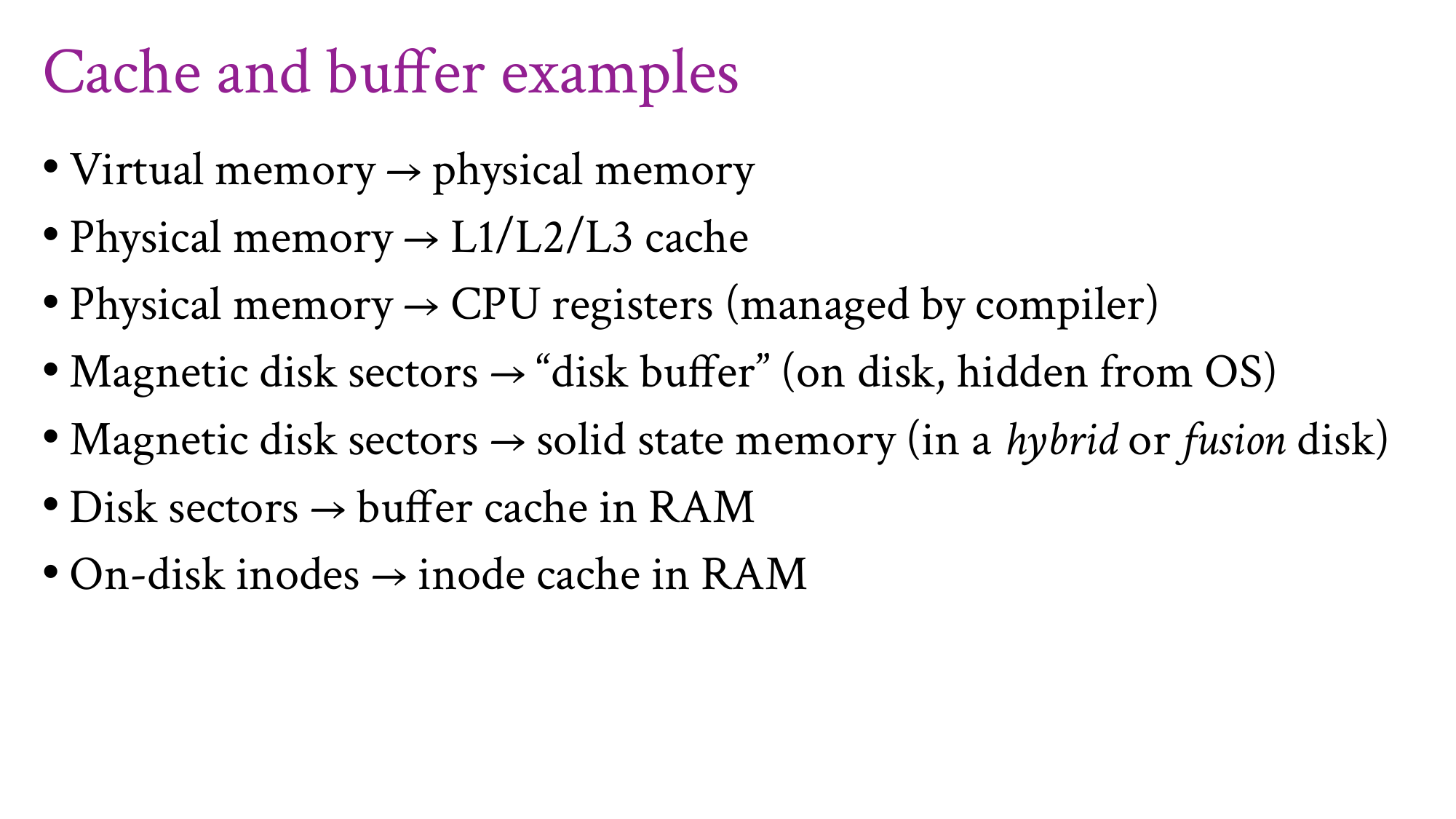

# Cache and buffer examples
Virtual memory → physical memory
Physical memory → L1/L2/L3 cache
Physical memory → CPU registers (managed by compiler)
Magnetic disk sectors → “disk buffer” (on disk, hidden from OS)
Magnetic disk sectors → solid state memory (in a hybrid or fusion disk)
Disk sectors → buffer cache in RAM
On-disk inodes → inode cache in RAM